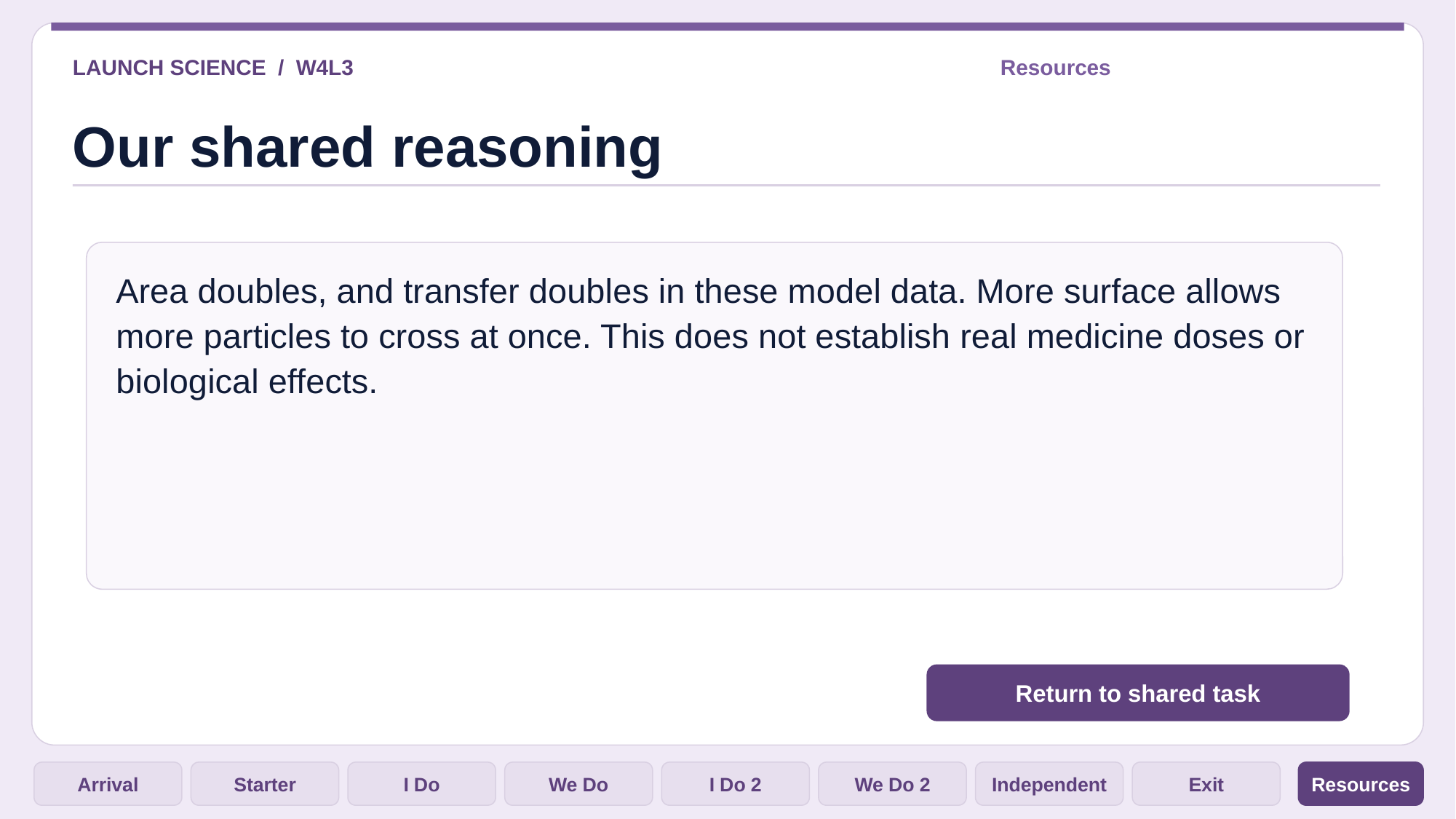

LAUNCH SCIENCE  /  W4L3
Resources
Our shared reasoning

Area doubles, and transfer doubles in these model data. More surface allows more particles to cross at once. This does not establish real medicine doses or biological effects.
Return to shared task
Arrival
Starter
I Do
We Do
I Do 2
We Do 2
Independent
Exit
Resources